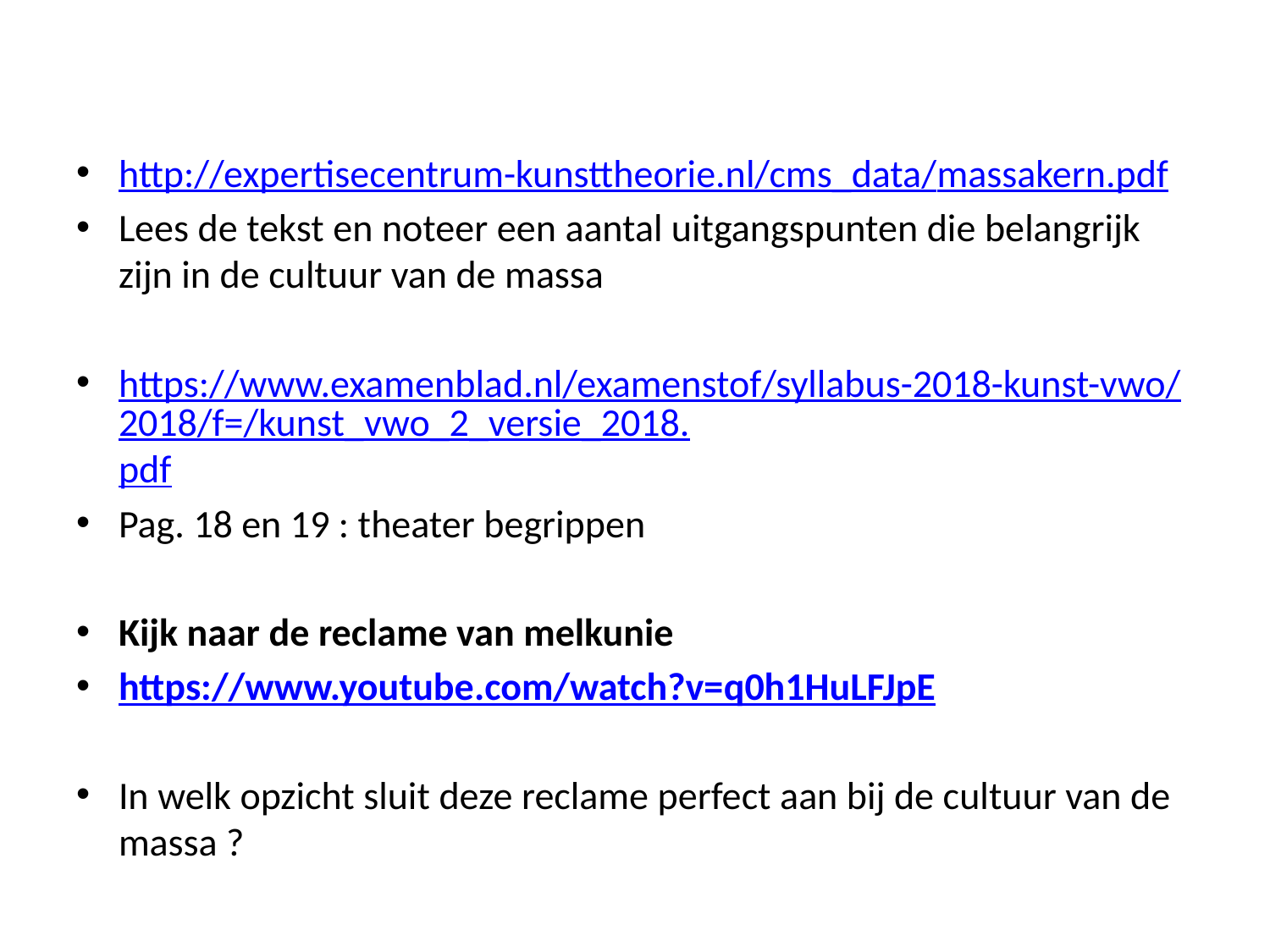

#
http://expertisecentrum-kunsttheorie.nl/cms_data/massakern.pdf
Lees de tekst en noteer een aantal uitgangspunten die belangrijk zijn in de cultuur van de massa

https://www.examenblad.nl/examenstof/syllabus-2018-kunst-vwo/2018/f=/kunst_vwo_2_versie_2018.pdf
Pag. 18 en 19 : theater begrippen

Kijk naar de reclame van melkunie
https://www.youtube.com/watch?v=q0h1HuLFJpE

In welk opzicht sluit deze reclame perfect aan bij de cultuur van de massa ?